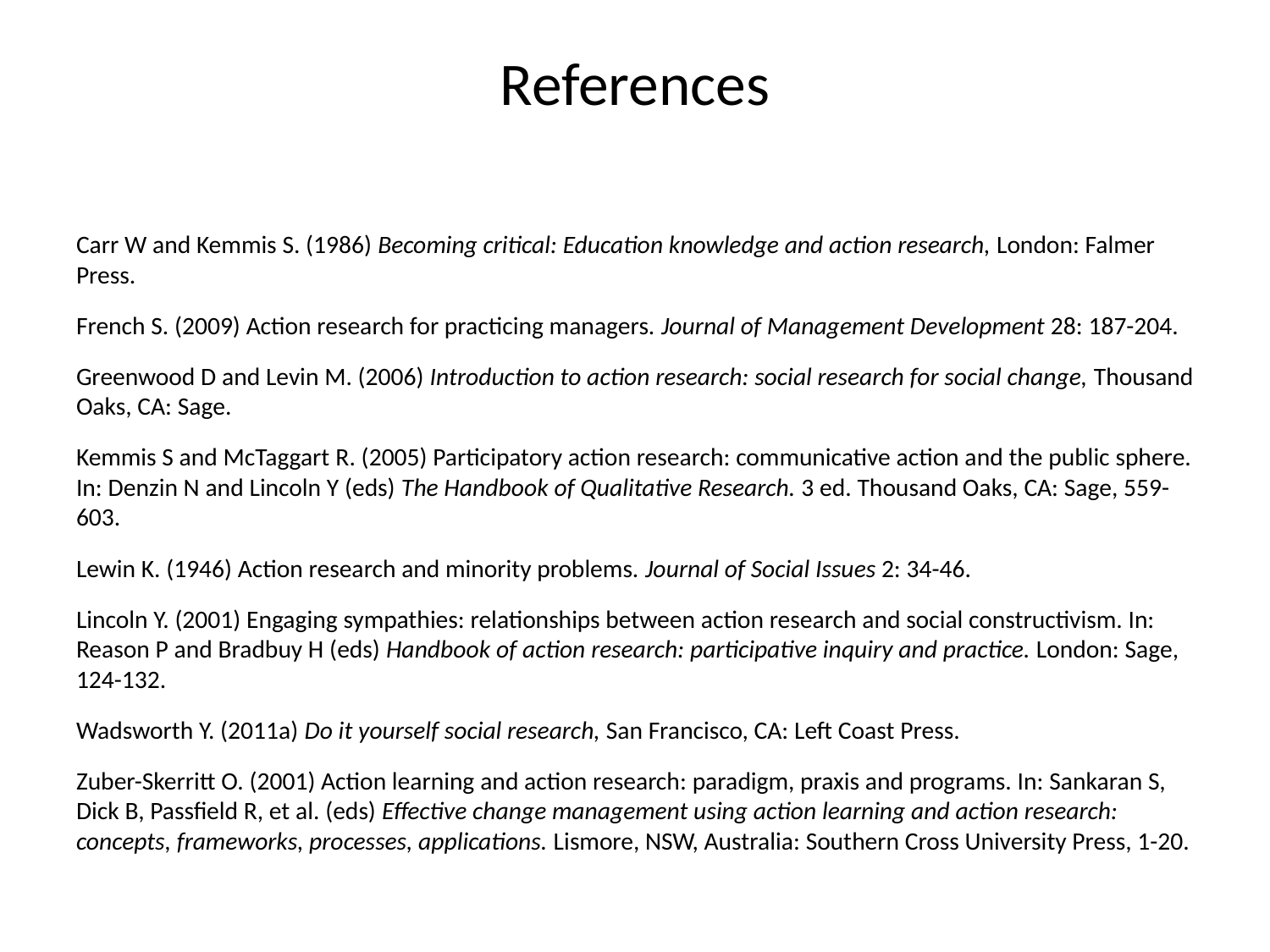

# References
Carr W and Kemmis S. (1986) Becoming critical: Education knowledge and action research, London: Falmer Press.
French S. (2009) Action research for practicing managers. Journal of Management Development 28: 187-204.
Greenwood D and Levin M. (2006) Introduction to action research: social research for social change, Thousand Oaks, CA: Sage.
Kemmis S and McTaggart R. (2005) Participatory action research: communicative action and the public sphere. In: Denzin N and Lincoln Y (eds) The Handbook of Qualitative Research. 3 ed. Thousand Oaks, CA: Sage, 559-603.
Lewin K. (1946) Action research and minority problems. Journal of Social Issues 2: 34-46.
Lincoln Y. (2001) Engaging sympathies: relationships between action research and social constructivism. In: Reason P and Bradbuy H (eds) Handbook of action research: participative inquiry and practice. London: Sage, 124-132.
Wadsworth Y. (2011a) Do it yourself social research, San Francisco, CA: Left Coast Press.
Zuber-Skerritt O. (2001) Action learning and action research: paradigm, praxis and programs. In: Sankaran S, Dick B, Passfield R, et al. (eds) Effective change management using action learning and action research: concepts, frameworks, processes, applications. Lismore, NSW, Australia: Southern Cross University Press, 1-20.